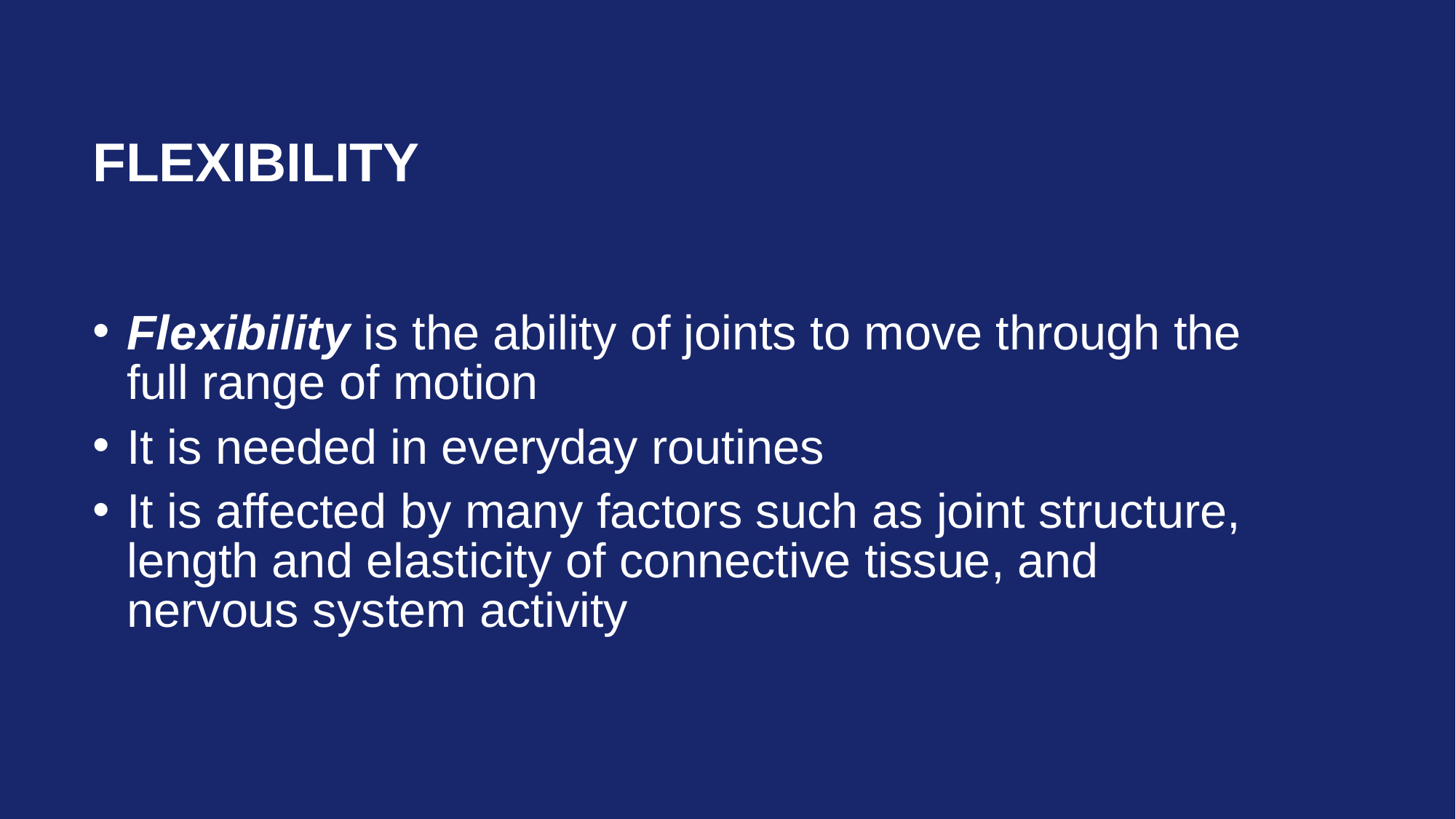

# Flexibility
Flexibility is the ability of joints to move through the full range of motion
It is needed in everyday routines
It is affected by many factors such as joint structure, length and elasticity of connective tissue, and nervous system activity